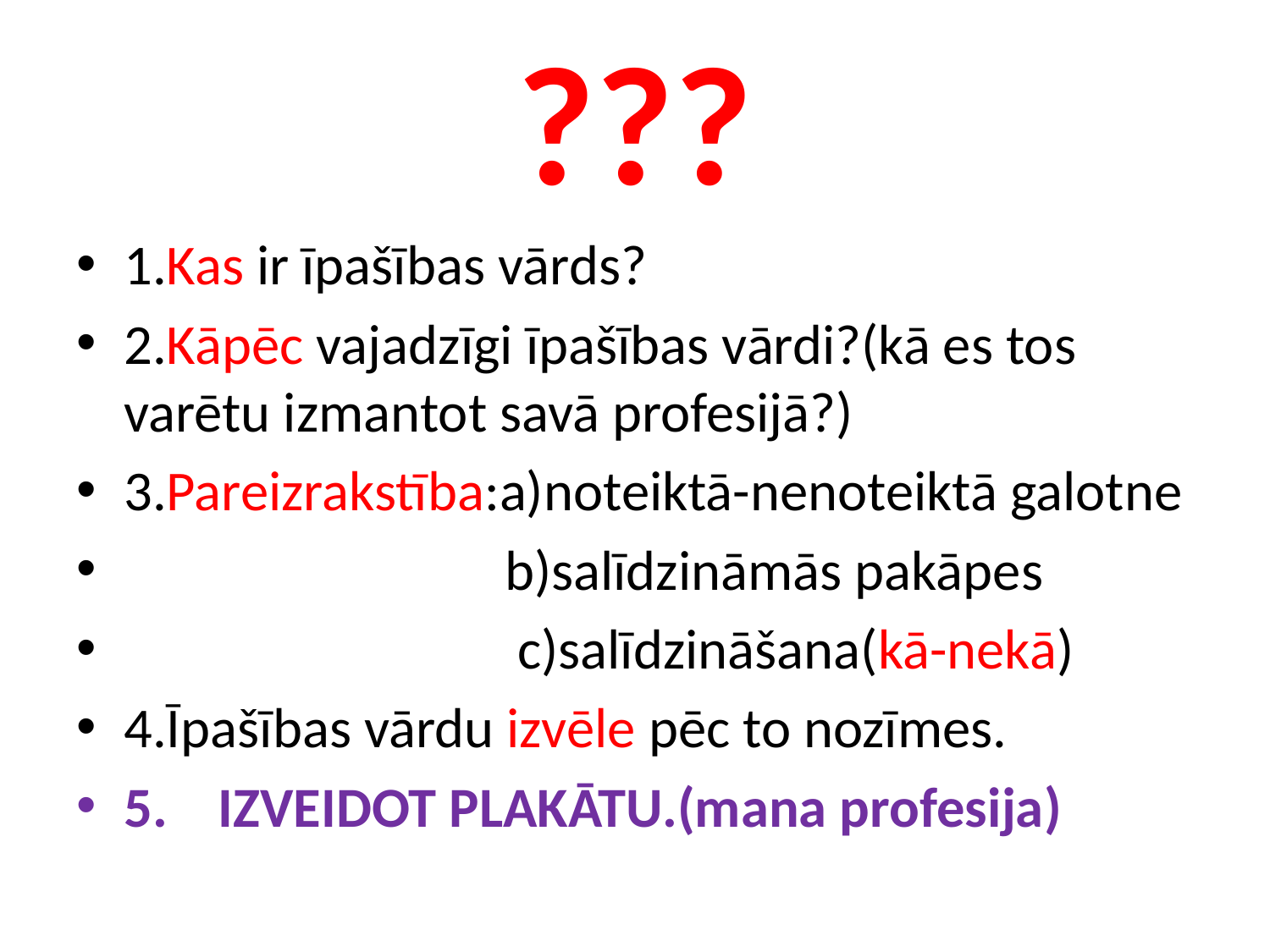

# ???
1.Kas ir īpašības vārds?
2.Kāpēc vajadzīgi īpašības vārdi?(kā es tos varētu izmantot savā profesijā?)
3.Pareizrakstība:a)noteiktā-nenoteiktā galotne
                              b)salīdzināmās pakāpes
                               c)salīdzināšana(kā-nekā)
4.Īpašības vārdu izvēle pēc to nozīmes.
5.    IZVEIDOT PLAKĀTU.(mana profesija)